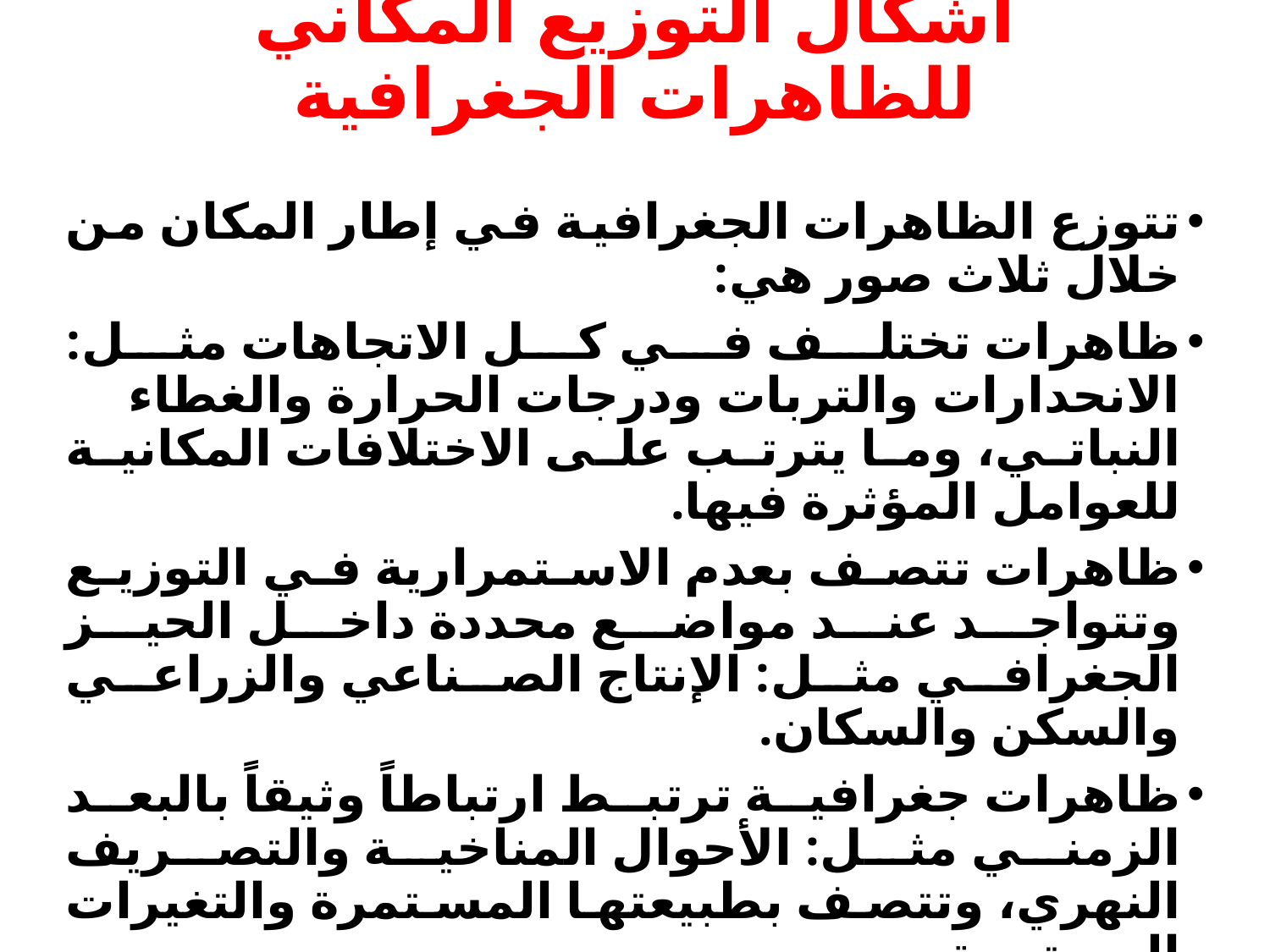

# أشكال التوزيع المكاني للظاهرات الجغرافية
تتوزع الظاهرات الجغرافية في إطار المكان من خلال ثلاث صور هي:
ظاهرات تختلف في كل الاتجاهات مثل: الانحدارات والتربات ودرجات الحرارة والغطاء النباتي، وما يترتب على الاختلافات المكانية للعوامل المؤثرة فيها.
ظاهرات تتصف بعدم الاستمرارية في التوزيع وتتواجد عند مواضع محددة داخل الحيز الجغرافي مثل: الإنتاج الصناعي والزراعي والسكن والسكان.
ظاهرات جغرافية ترتبط ارتباطاً وثيقاً بالبعد الزمني مثل: الأحوال المناخية والتصريف النهري، وتتصف بطبيعتها المستمرة والتغيرات المستمرة.
وتهدف الجغرافيا دائماً إلى العناية بخمس مجالات هي: الاختلافات المكانية والرتبة المكانية والارتباطات المكانية والتكامل المكاني والتغير المكاني.